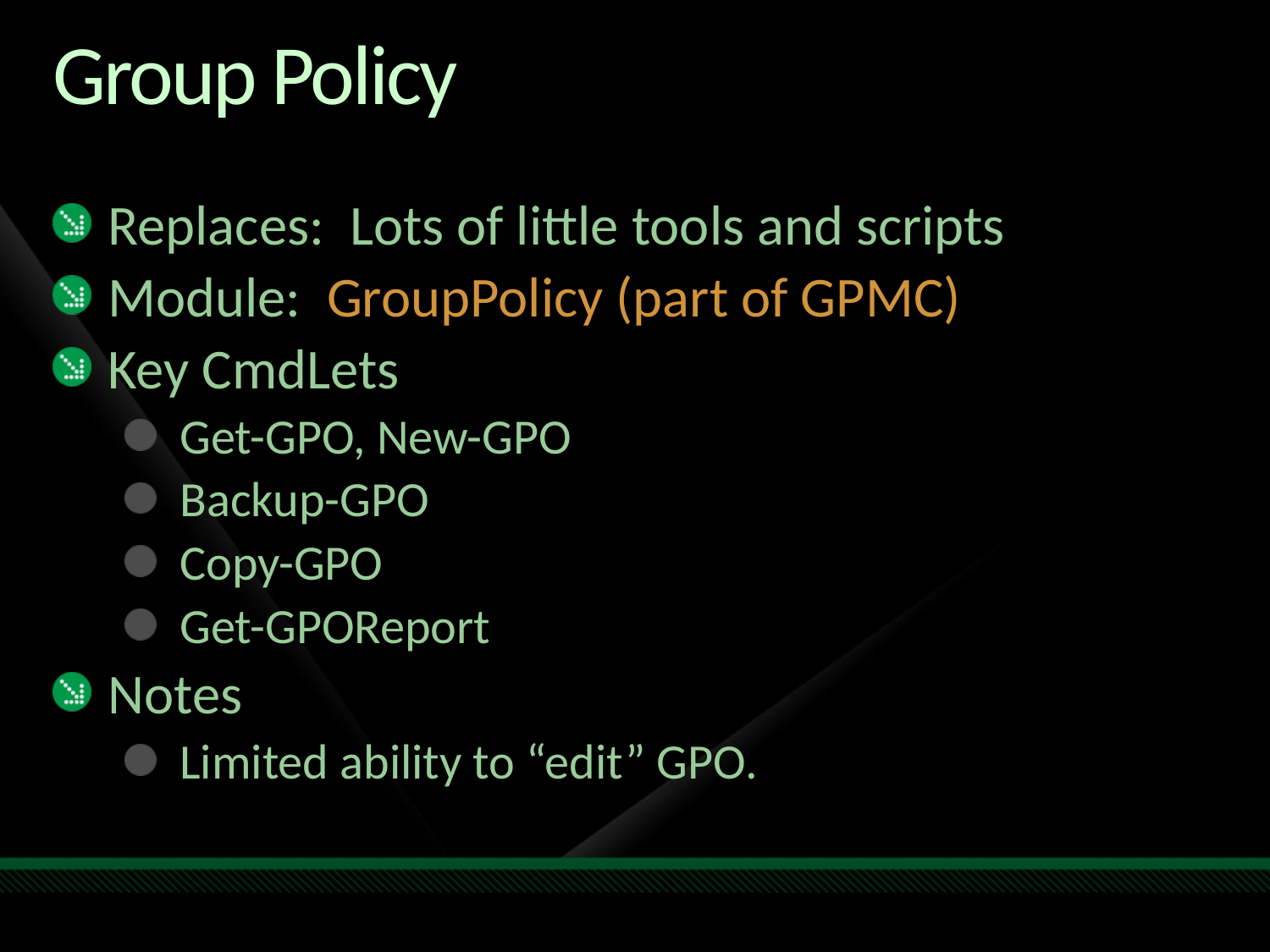

# Group Policy
Replaces:  Lots of little tools and scripts
Module:  GroupPolicy (part of GPMC)
Key CmdLets
Get-GPO, New-GPO
Backup-GPO
Copy-GPO
Get-GPOReport
Notes
Limited ability to “edit” GPO.